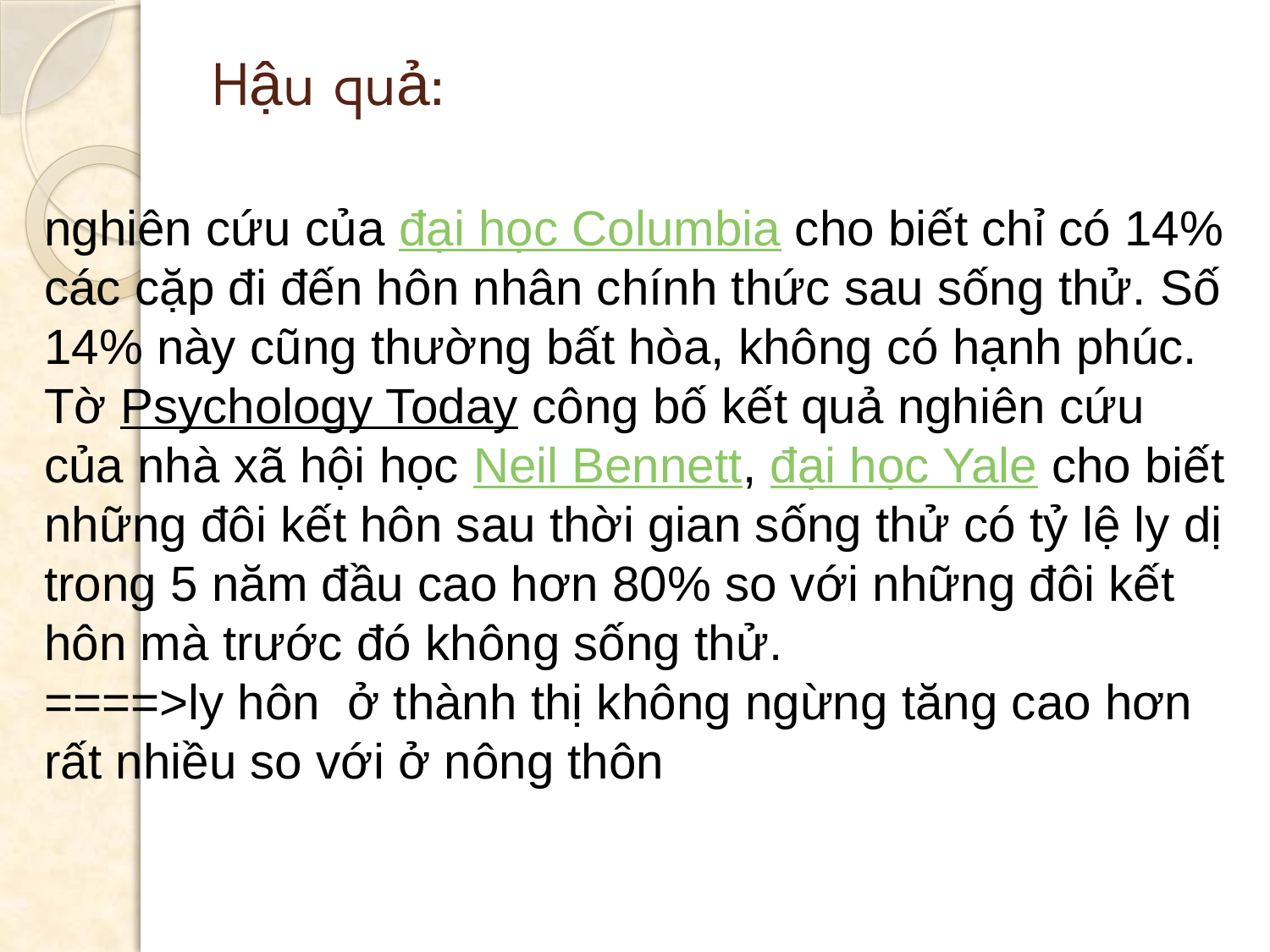

# Hậu quả:
nghiên cứu của đại học Columbia cho biết chỉ có 14% các cặp đi đến hôn nhân chính thức sau sống thử. Số 14% này cũng thường bất hòa, không có hạnh phúc.
Tờ Psychology Today công bố kết quả nghiên cứu của nhà xã hội học Neil Bennett, đại học Yale cho biết những đôi kết hôn sau thời gian sống thử có tỷ lệ ly dị trong 5 năm đầu cao hơn 80% so với những đôi kết hôn mà trước đó không sống thử.
====>ly hôn  ở thành thị không ngừng tăng cao hơn rất nhiều so với ở nông thôn